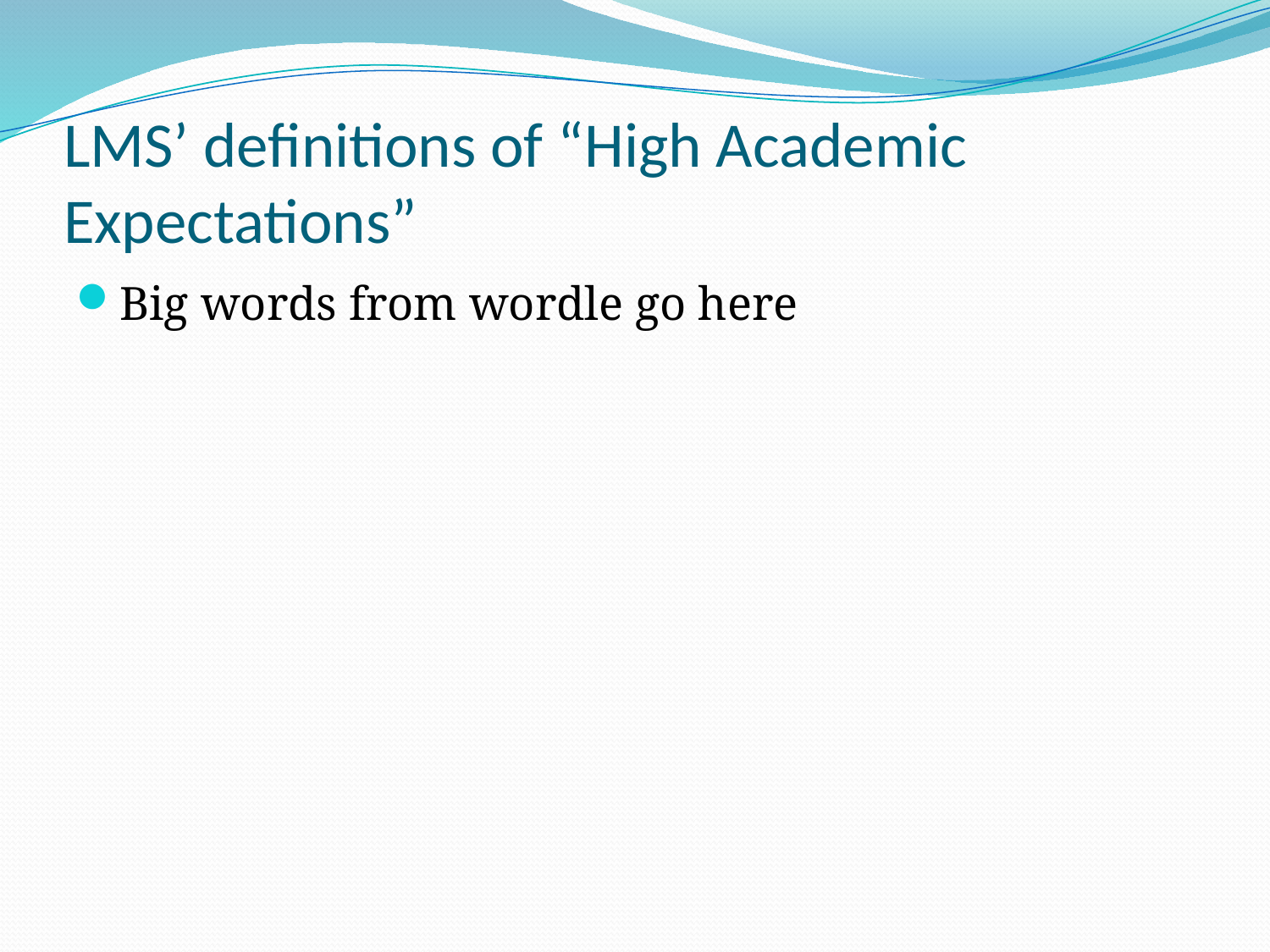

# LMS’ definitions of “High Academic Expectations”
Big words from wordle go here